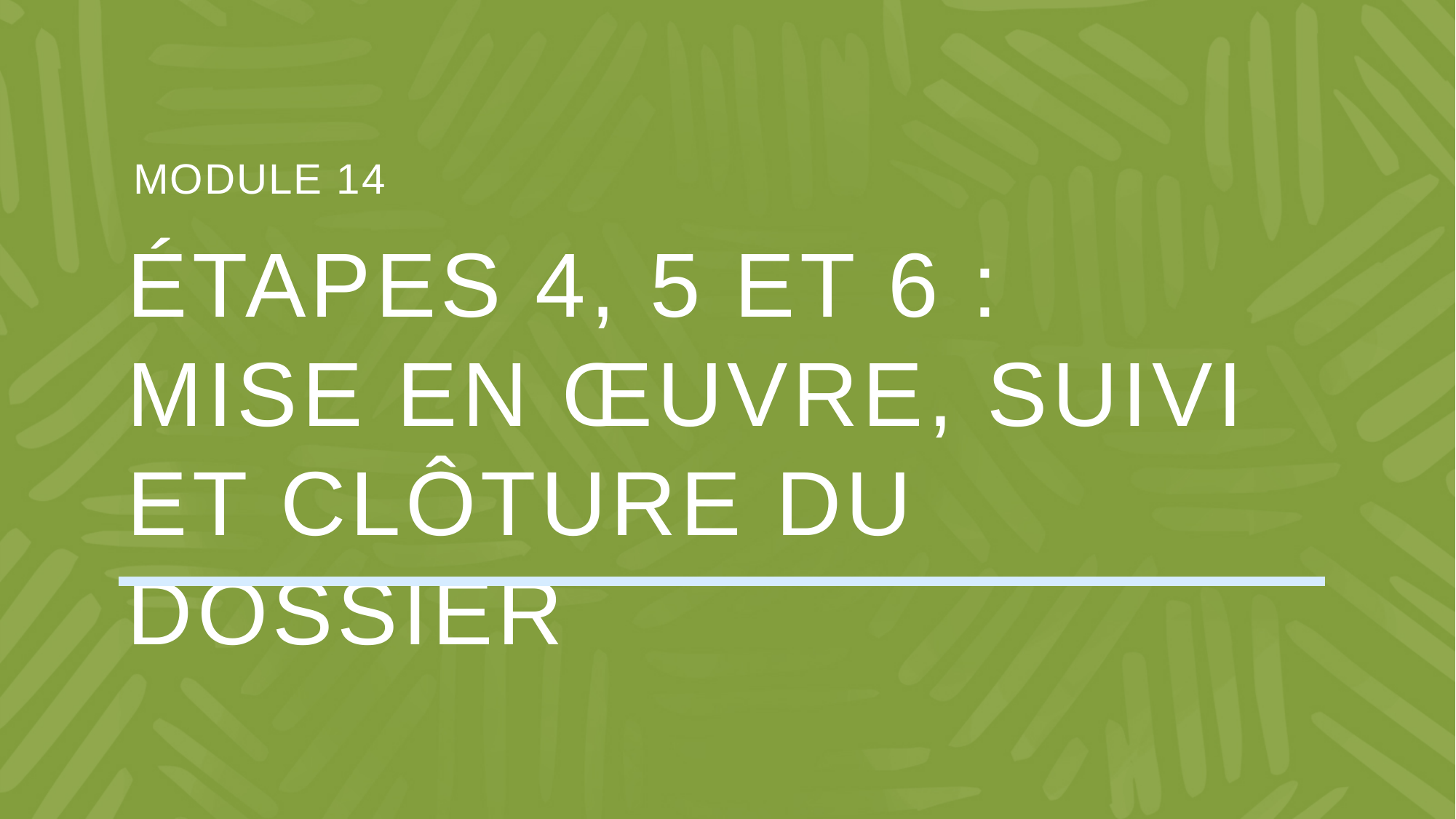

MODULE 14
# ÉTAPES 4, 5 et 6 : mise en œuvre, suivi et clôture du dossier